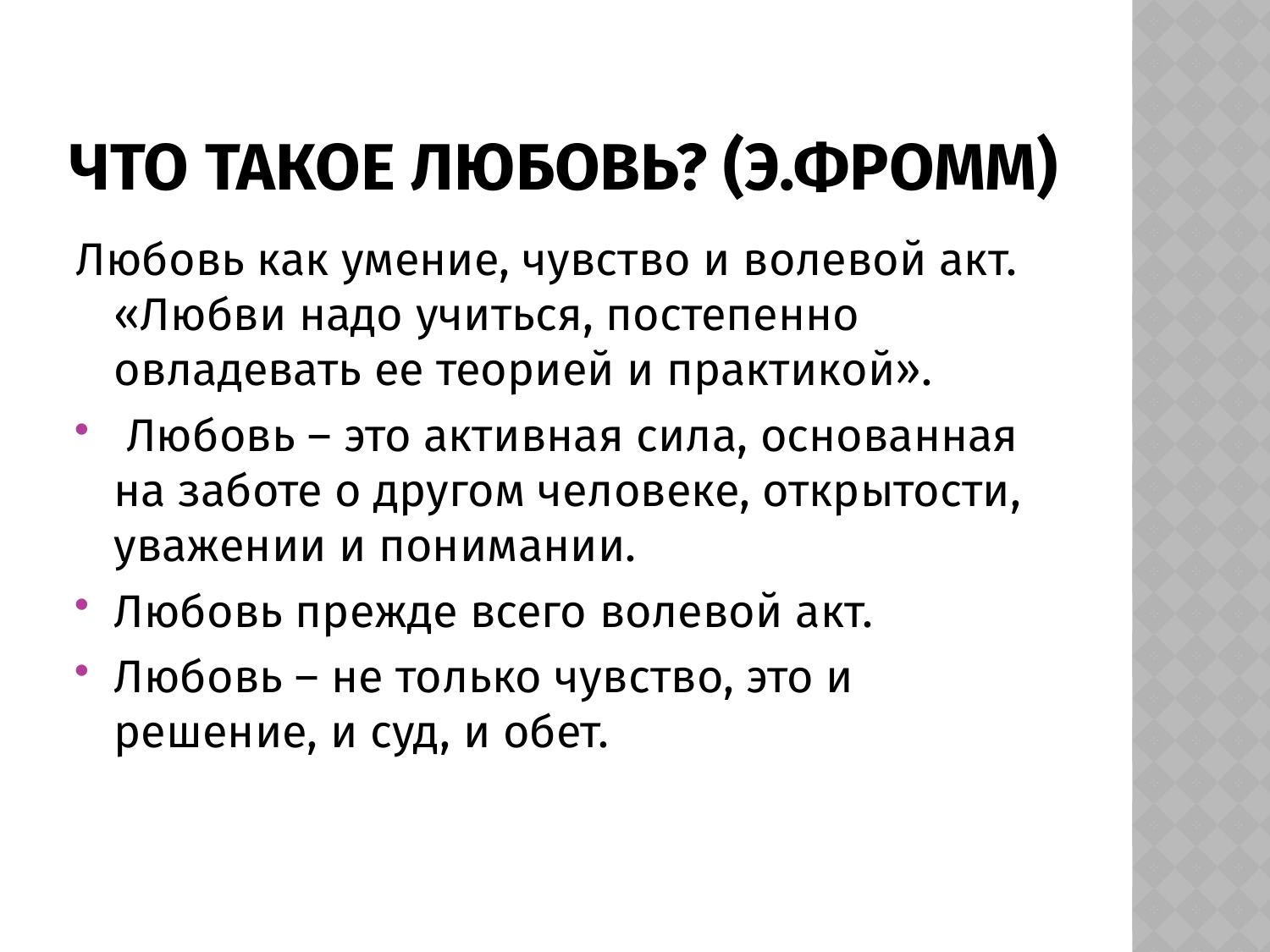

# Что такое любовь? (Э.Фромм)
Любовь как умение, чувство и волевой акт. «Любви надо учиться, постепенно овладевать ее теорией и практикой».
 Любовь – это активная сила, основанная на заботе о другом человеке, открытости, уважении и понимании.
Любовь прежде всего волевой акт.
Любовь – не только чувство, это и решение, и суд, и обет.